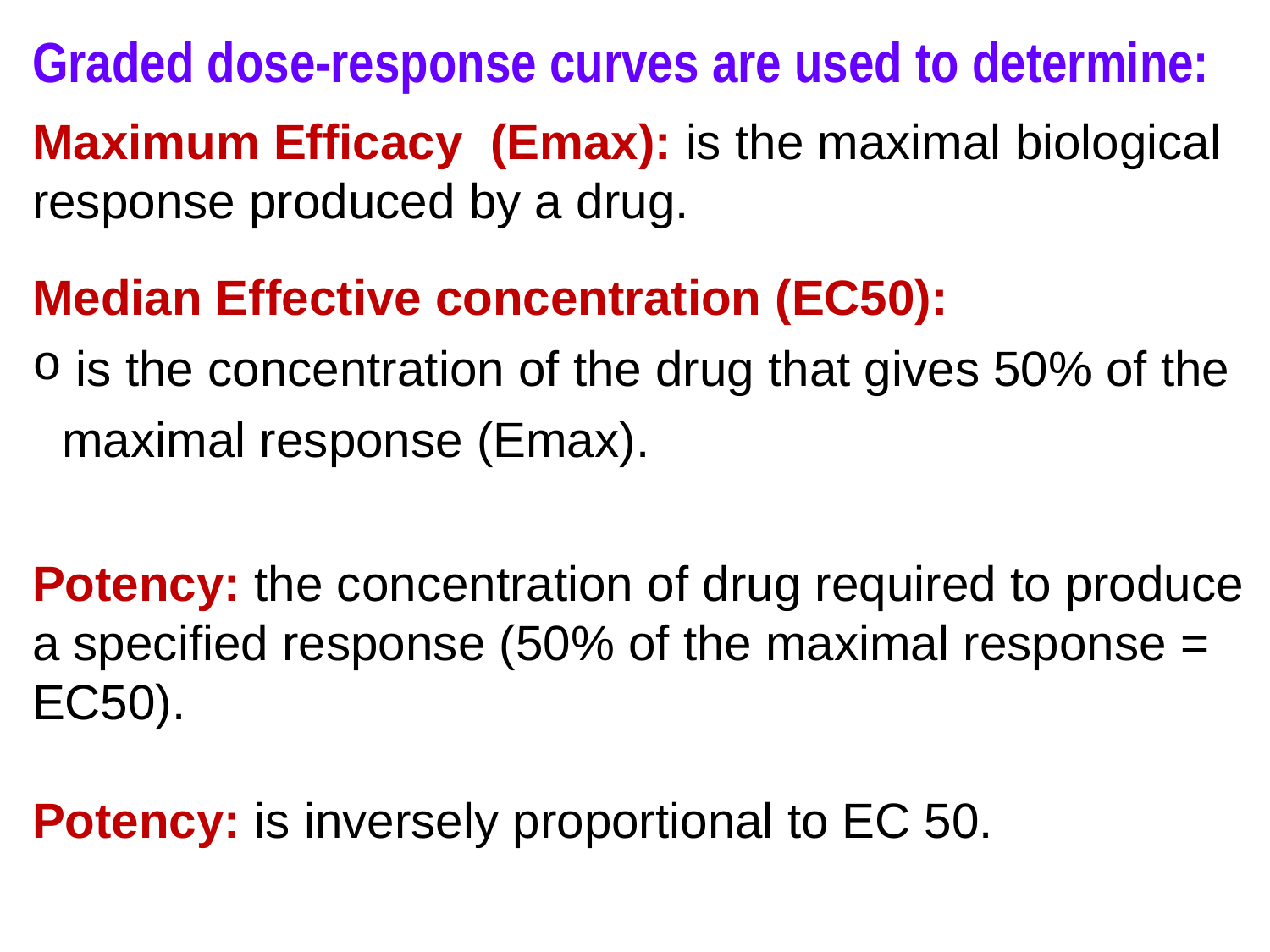

Graded dose-response curves are used to determine:

Maximum Efficacy  (Emax): is the maximal biological response produced by a drug.

Median Effective concentration (EC50):
 is the concentration of the drug that gives 50% of the maximal response (Emax).

Potency: the concentration of drug required to produce a specified response (50% of the maximal response = EC50).

Potency: is inversely proportional to EC 50.